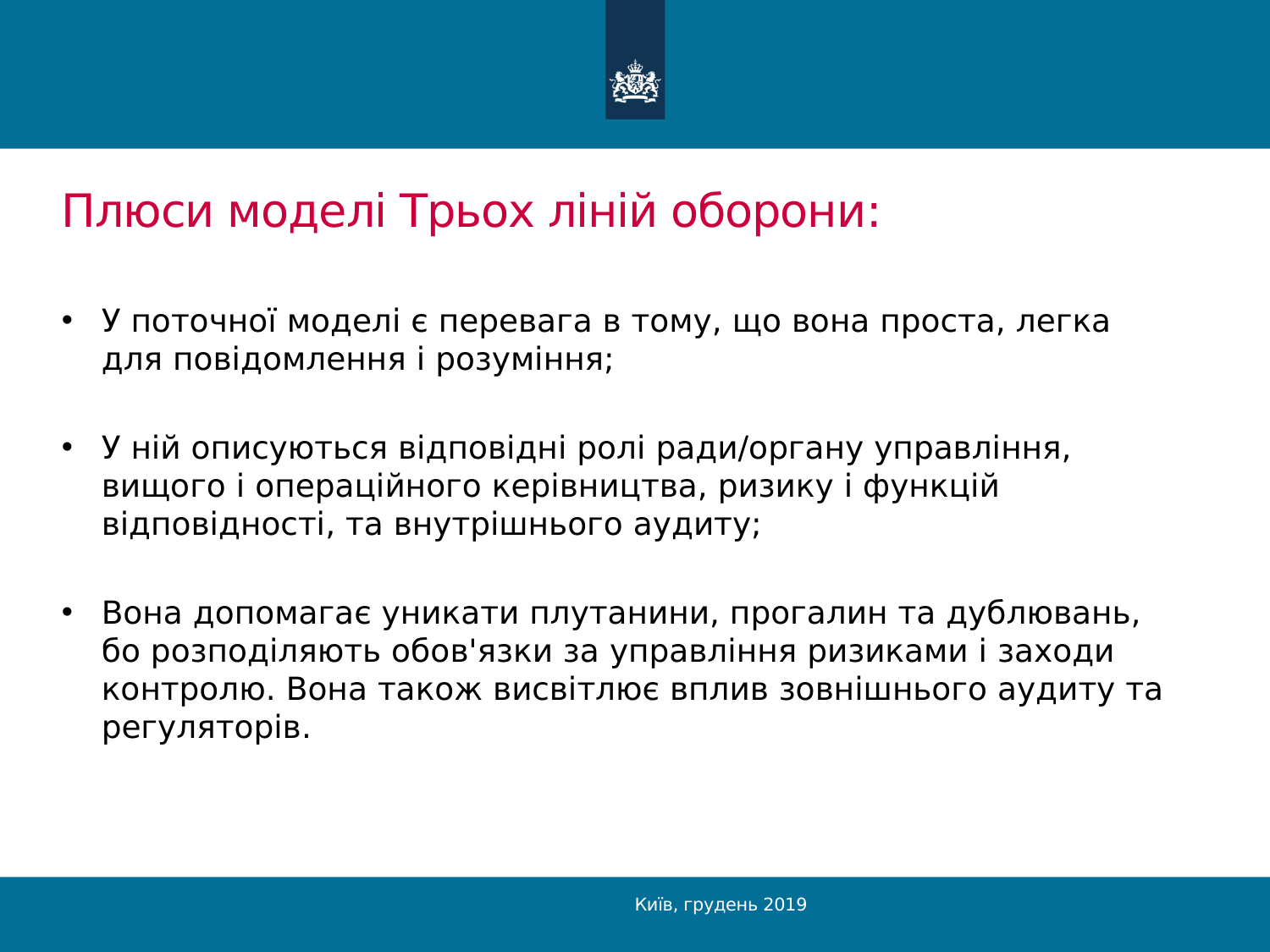

# Плюси моделі Трьох ліній оборони:

У поточної моделі є перевага в тому, що вона проста, легка для повідомлення і розуміння;

У ній описуються відповідні ролі ради/органу управління, вищого і операційного керівництва, ризику і функцій відповідності, та внутрішнього аудиту;

Вона допомагає уникати плутанини, прогалин та дублювань, бо розподіляють обов'язки за управління ризиками і заходи контролю. Вона також висвітлює вплив зовнішнього аудиту та регуляторів.
Київ, грудень 2019